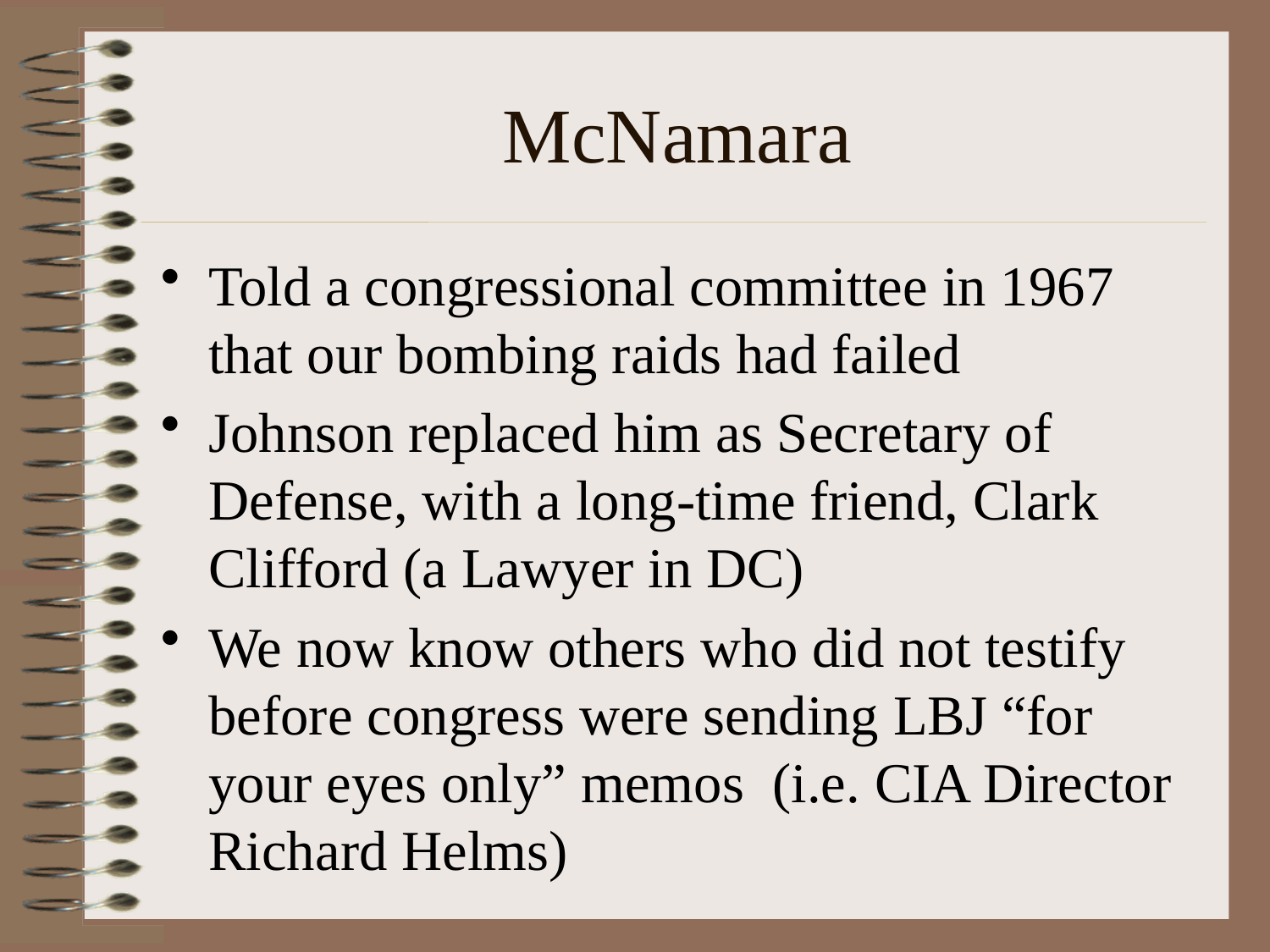

# McNamara
Told a congressional committee in 1967 that our bombing raids had failed
Johnson replaced him as Secretary of Defense, with a long-time friend, Clark Clifford (a Lawyer in DC)
We now know others who did not testify before congress were sending LBJ “for your eyes only” memos  (i.e. CIA Director Richard Helms)